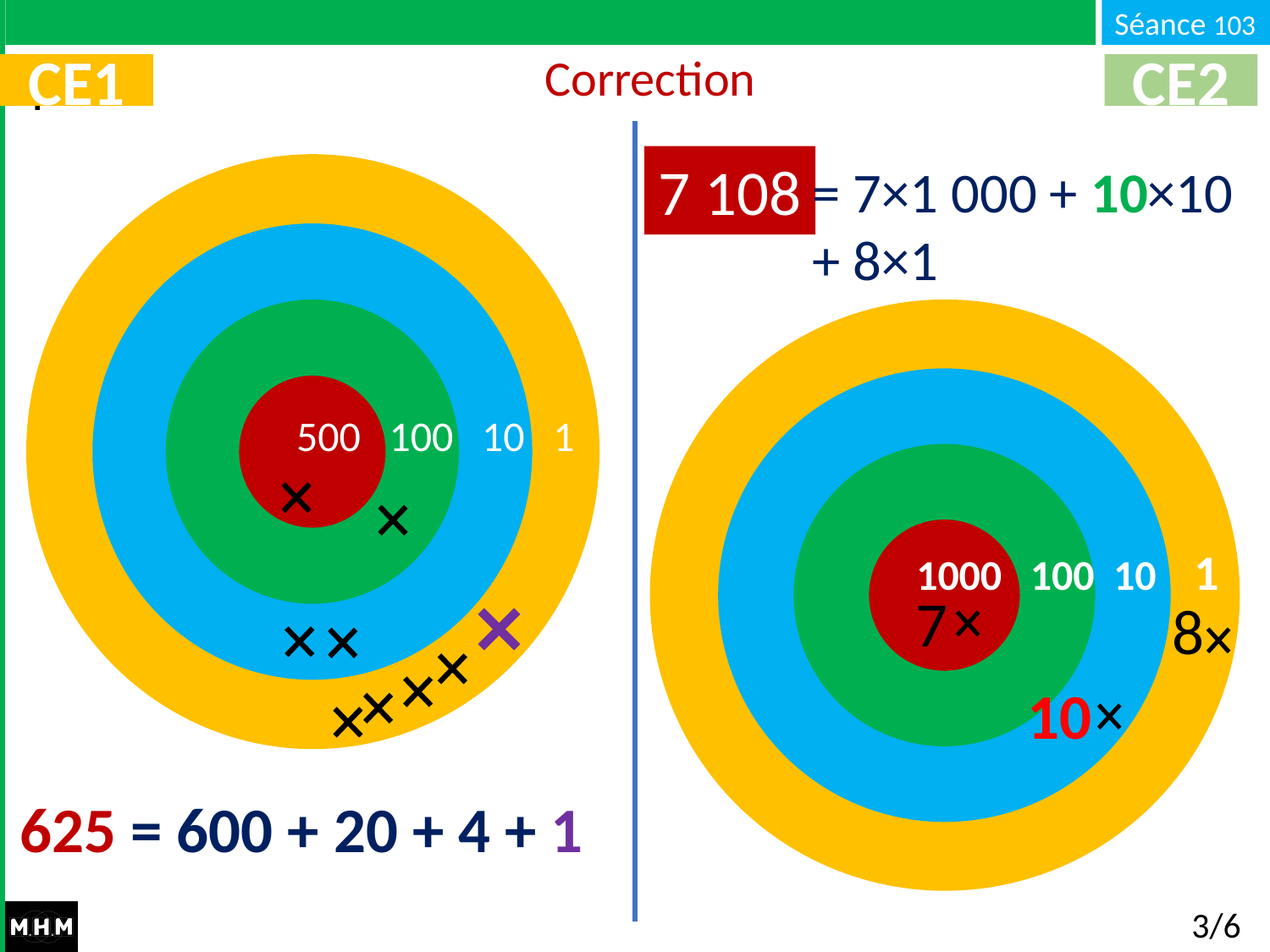

Correction
CE1
CE2
7 108
= 7×1 000 + 10×10
+ 8×1

 500   100   10   1

 1000   100  10    1
7

8

10

625 = 600 + 20 + 4 + 1
3/6